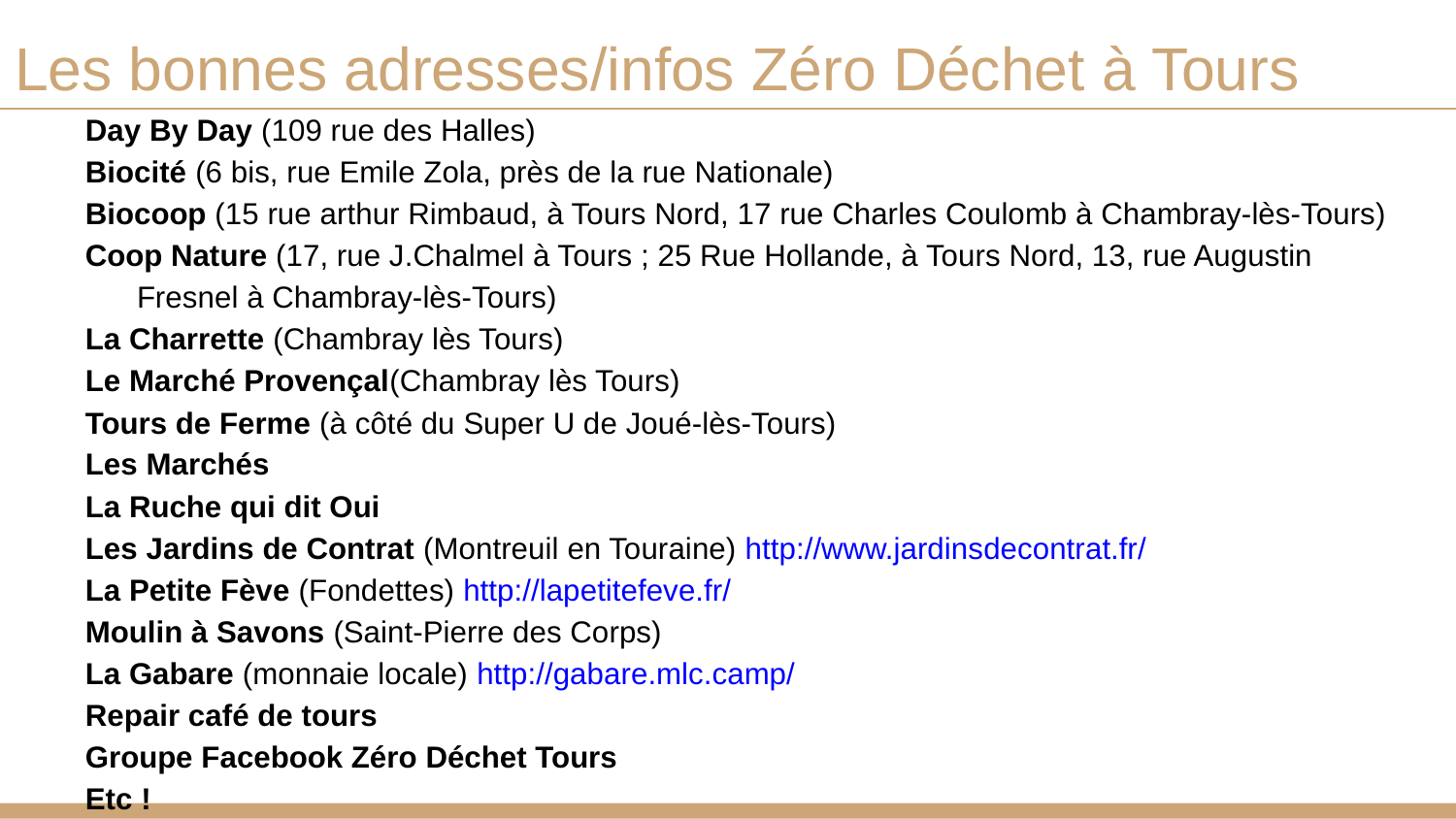

# Les bonnes adresses/infos Zéro Déchet à Tours
Day By Day (109 rue des Halles)
Biocité (6 bis, rue Emile Zola, près de la rue Nationale)
Biocoop (15 rue arthur Rimbaud, à Tours Nord, 17 rue Charles Coulomb à Chambray-lès-Tours)
Coop Nature (17, rue J.Chalmel à Tours ; 25 Rue Hollande, à Tours Nord, 13, rue Augustin Fresnel à Chambray-lès-Tours)
La Charrette (Chambray lès Tours)
Le Marché Provençal(Chambray lès Tours)
Tours de Ferme (à côté du Super U de Joué-lès-Tours)
Les Marchés
La Ruche qui dit Oui
Les Jardins de Contrat (Montreuil en Touraine) http://www.jardinsdecontrat.fr/
La Petite Fève (Fondettes) http://lapetitefeve.fr/
Moulin à Savons (Saint-Pierre des Corps)
La Gabare (monnaie locale) http://gabare.mlc.camp/
Repair café de tours
Groupe Facebook Zéro Déchet Tours
Etc !